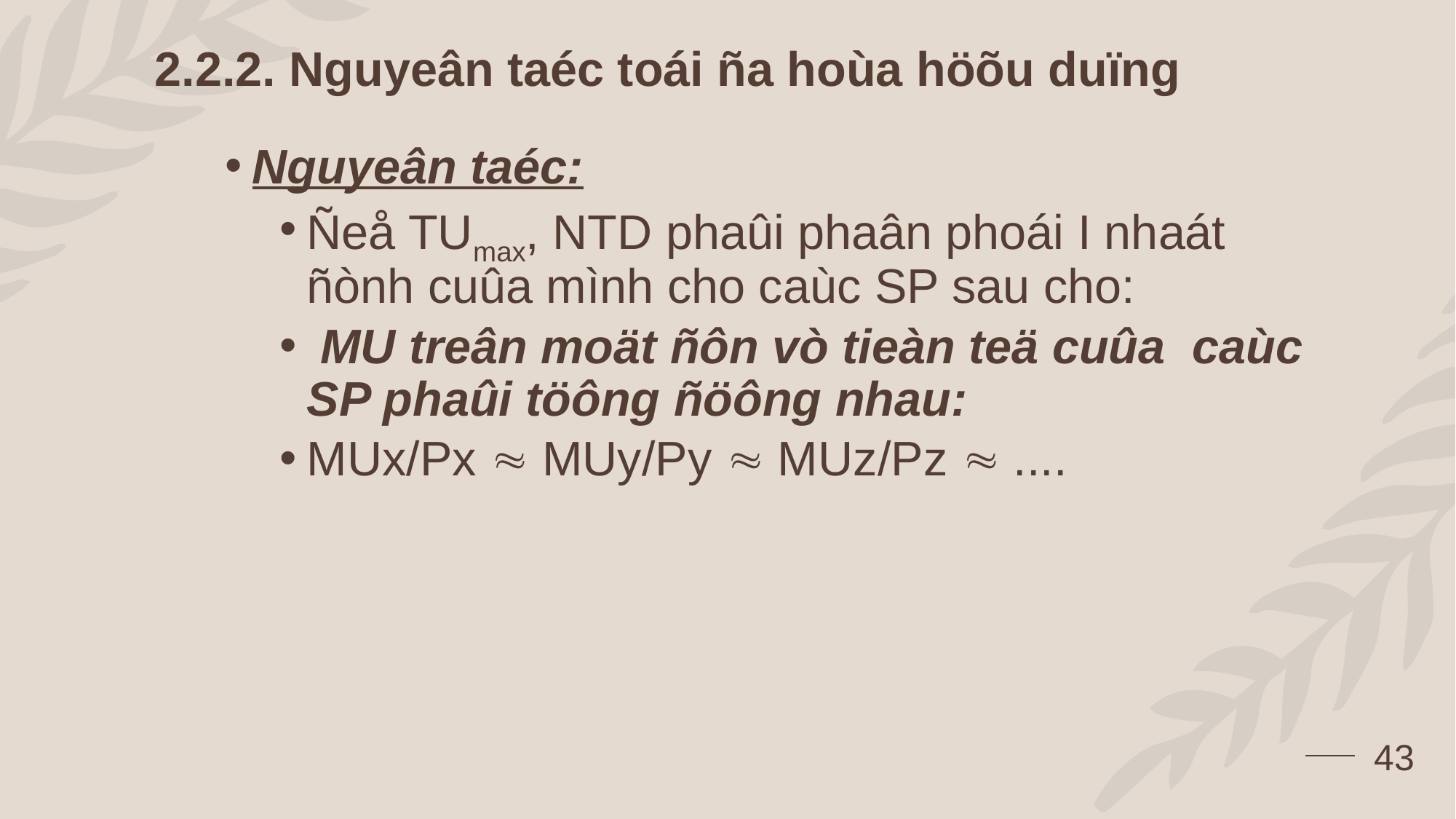

2.2.2. Nguyeân taéc toái ña hoùa höõu duïng
Nguyeân taéc:
Ñeå TUmax, NTD phaûi phaân phoái I nhaát ñònh cuûa mình cho caùc SP sau cho:
 MU treân moät ñôn vò tieàn teä cuûa  caùc SP phaûi töông ñöông nhau:
MUx/Px ≈ MUy/Py ≈ MUz/Pz ≈ ....
43